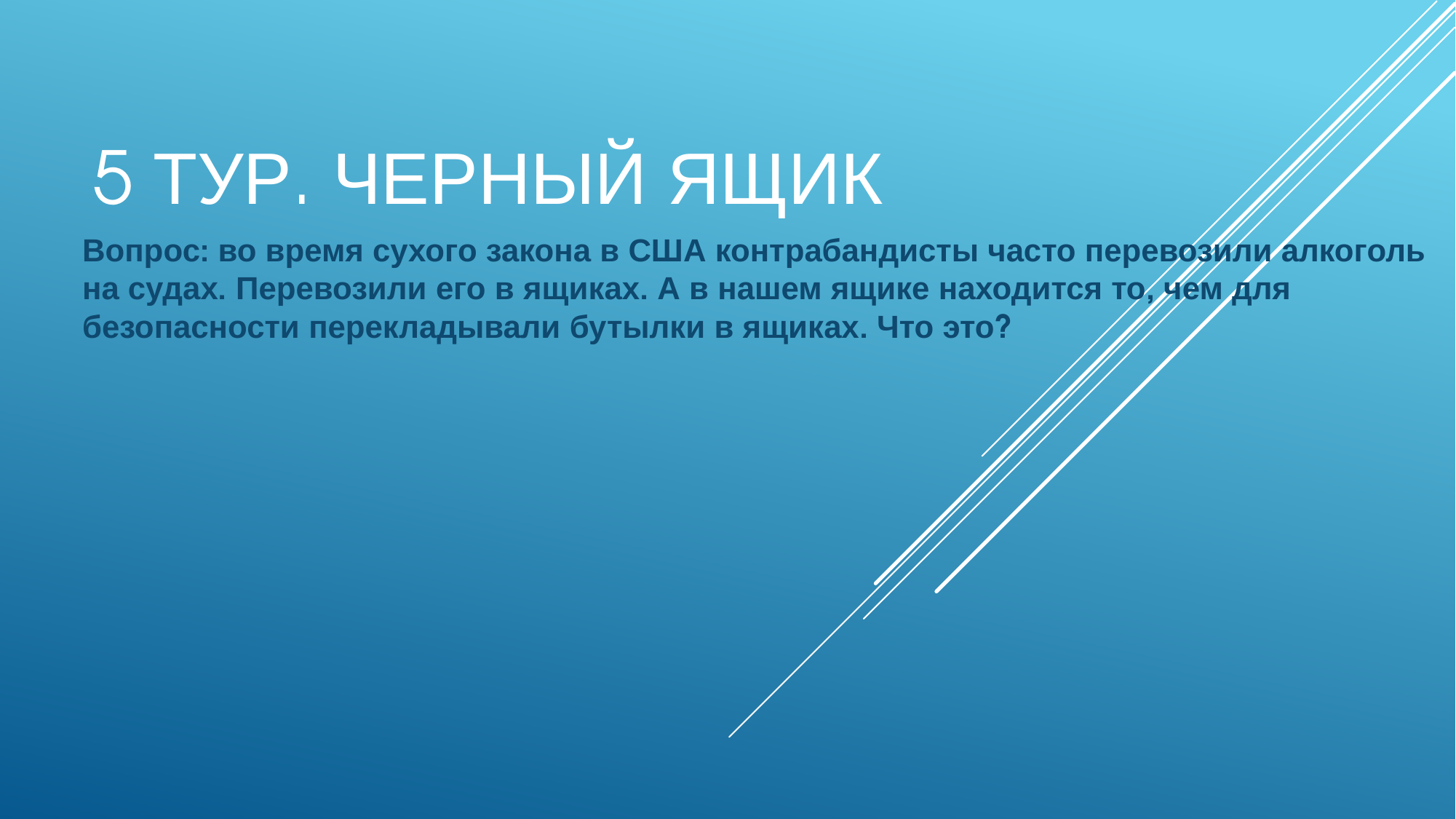

# 5 тур. Черный ящик
Вопрос: во время сухого закона в США контрабандисты часто перевозили алкоголь на судах. Перевозили его в ящиках. А в на­шем ящике находится то, чем для безопасности перекладыва­ли бутылки в ящиках. Что это?